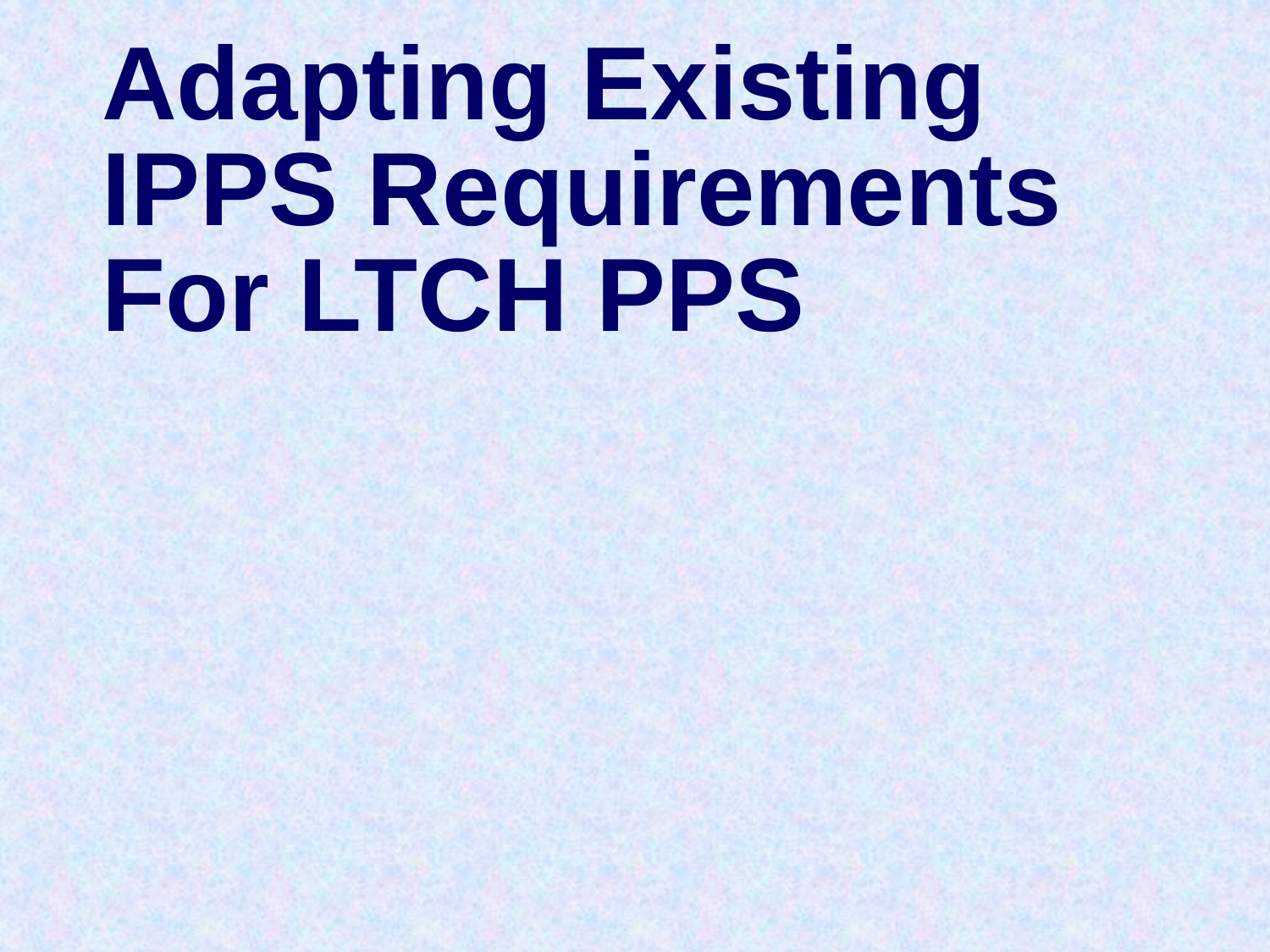

# Adapting Existing IPPS Requirements For LTCH PPS